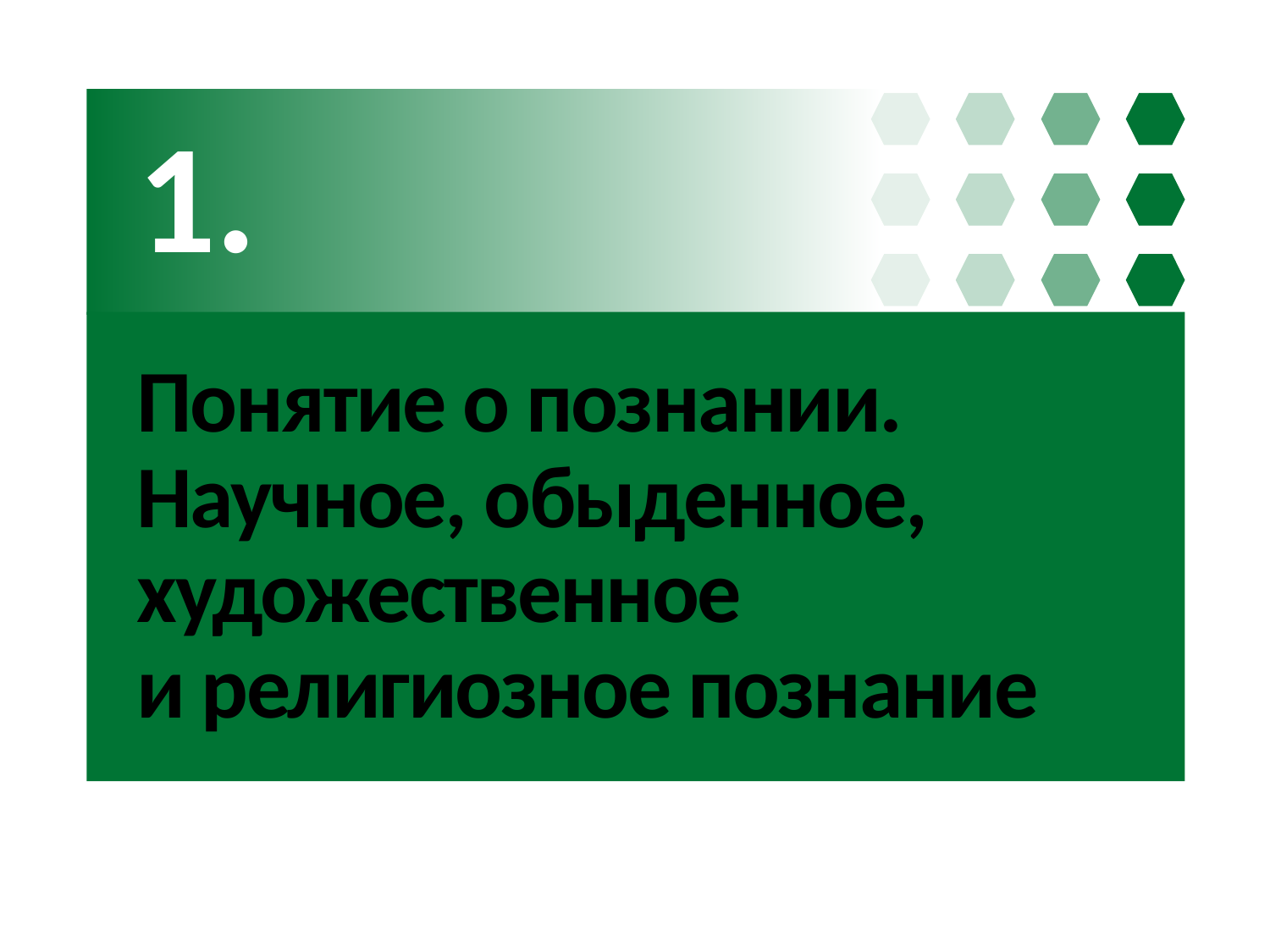

1.
# Понятие о познании. Научное, обыденное, художественное и религиозное познание